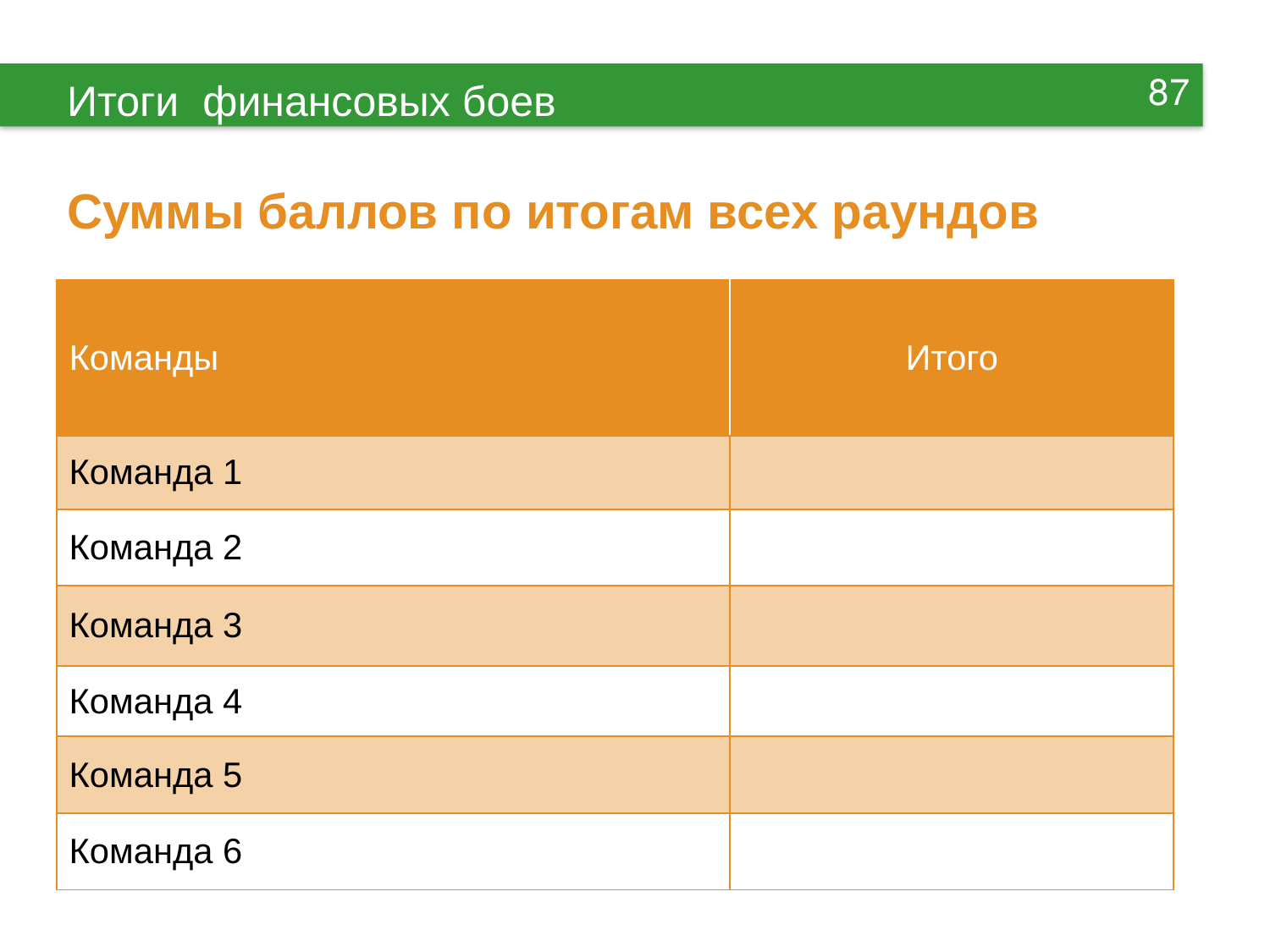

87
Итоги  финансовых боев

# Суммы баллов по итогам всех раундов
| Команды | Итого |
| --- | --- |
| Команда 1 |  |
| Команда 2 |  |
| Команда 3 |  |
| Команда 4 |  |
| Команда 5 |  |
| Команда 6 |  |